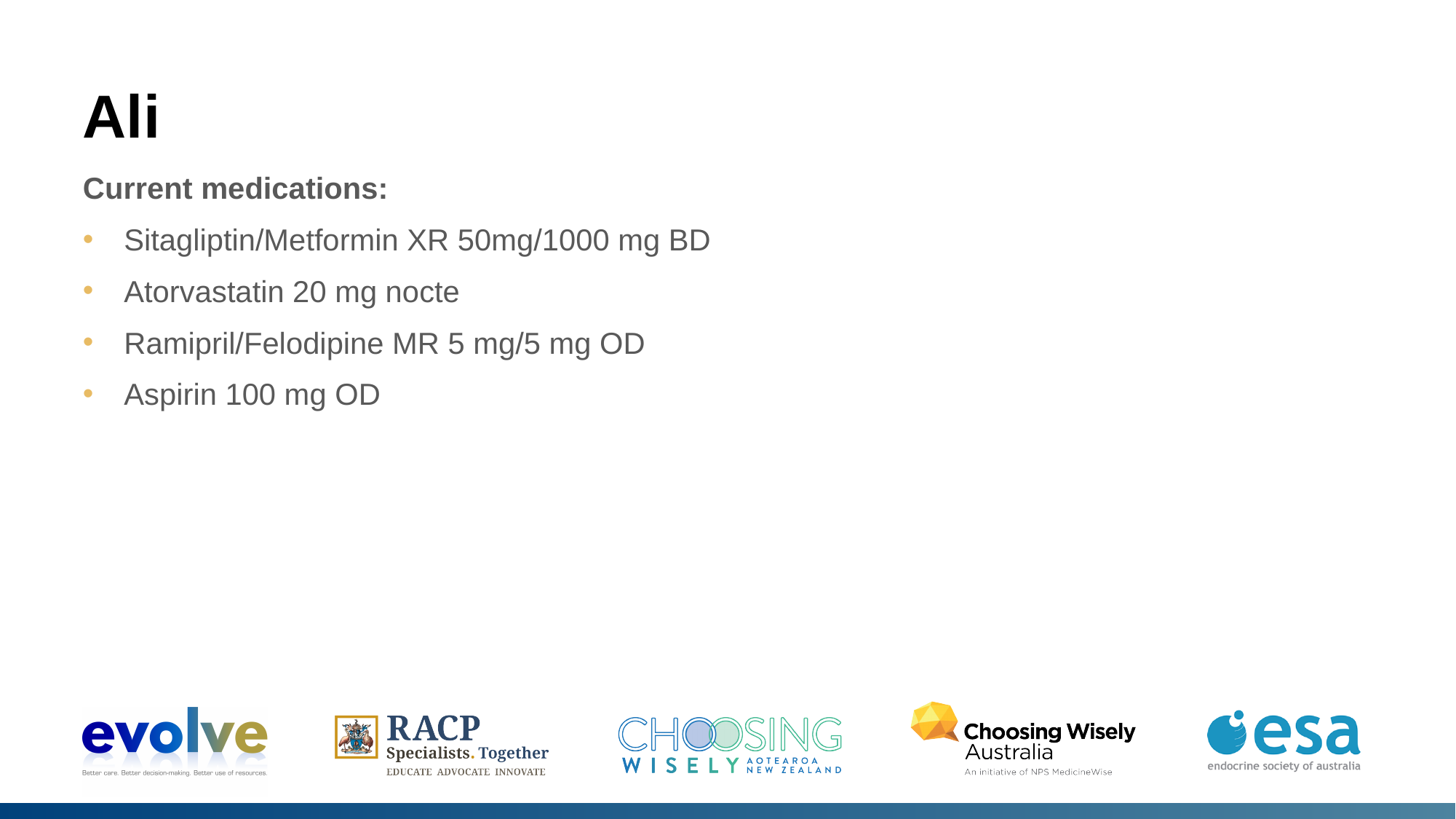

# Ali
Current medications:
Sitagliptin/Metformin XR 50mg/1000 mg BD
Atorvastatin 20 mg nocte
Ramipril/Felodipine MR 5 mg/5 mg OD
Aspirin 100 mg OD